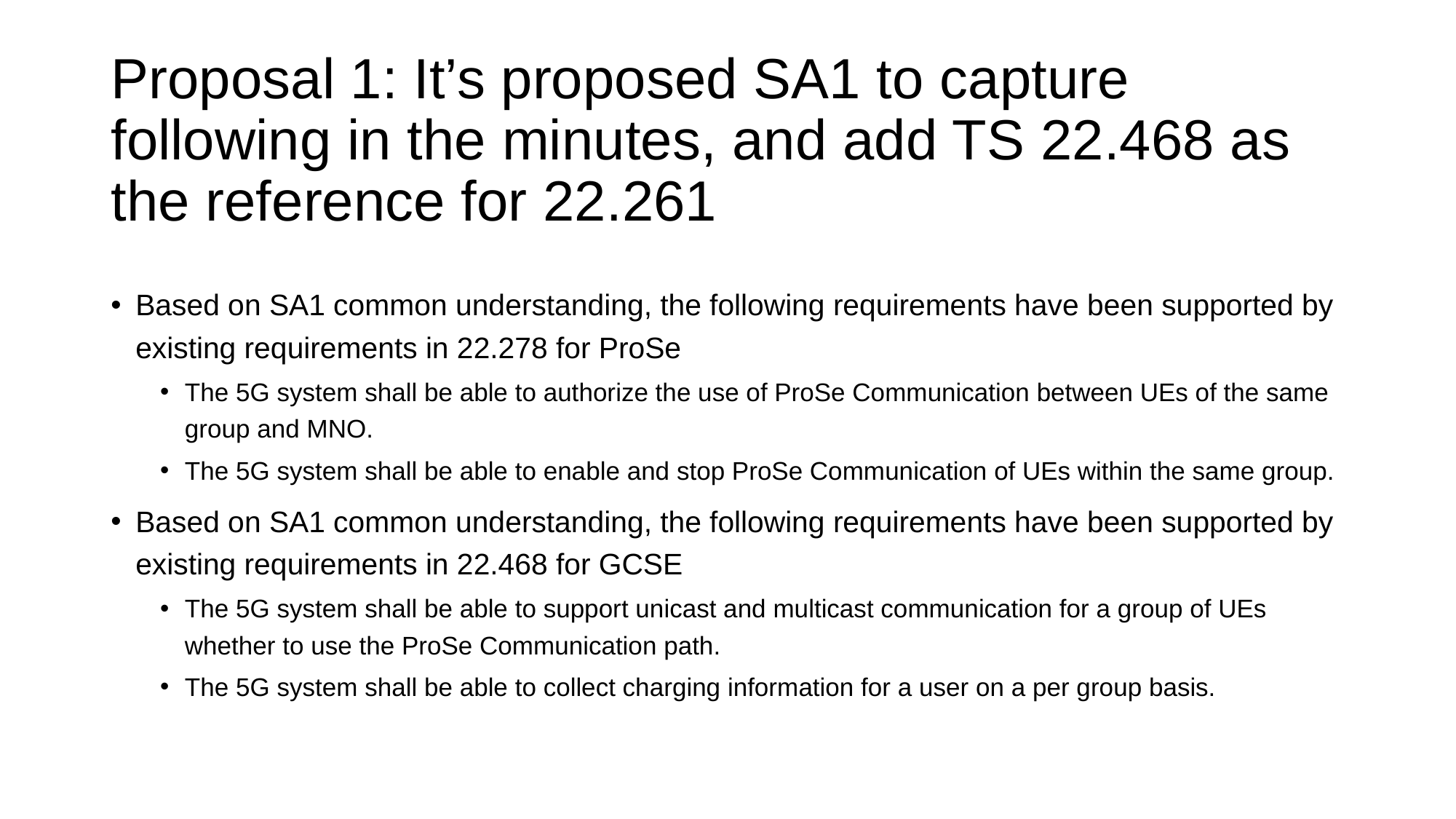

# Proposal 1: It’s proposed SA1 to capture following in the minutes, and add TS 22.468 as the reference for 22.261
Based on SA1 common understanding, the following requirements have been supported by existing requirements in 22.278 for ProSe
The 5G system shall be able to authorize the use of ProSe Communication between UEs of the same group and MNO.
The 5G system shall be able to enable and stop ProSe Communication of UEs within the same group.
Based on SA1 common understanding, the following requirements have been supported by existing requirements in 22.468 for GCSE
The 5G system shall be able to support unicast and multicast communication for a group of UEs whether to use the ProSe Communication path.
The 5G system shall be able to collect charging information for a user on a per group basis.